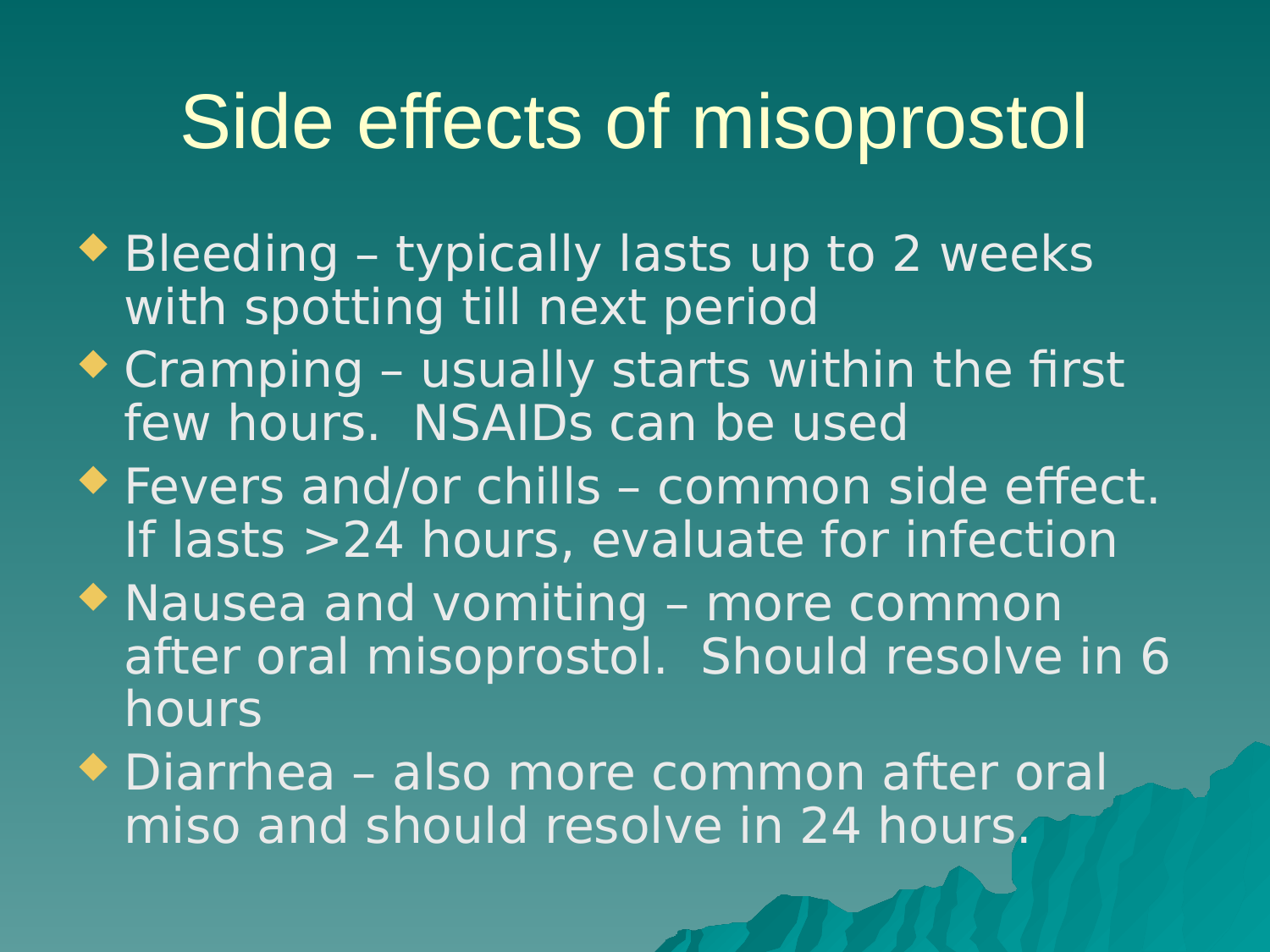

# Side effects of misoprostol
Bleeding – typically lasts up to 2 weeks with spotting till next period
Cramping – usually starts within the first few hours.  NSAIDs can be used
Fevers and/or chills – common side effect. If lasts >24 hours, evaluate for infection
Nausea and vomiting – more common after oral misoprostol.  Should resolve in 6 hours
Diarrhea – also more common after oral miso and should resolve in 24 hours.